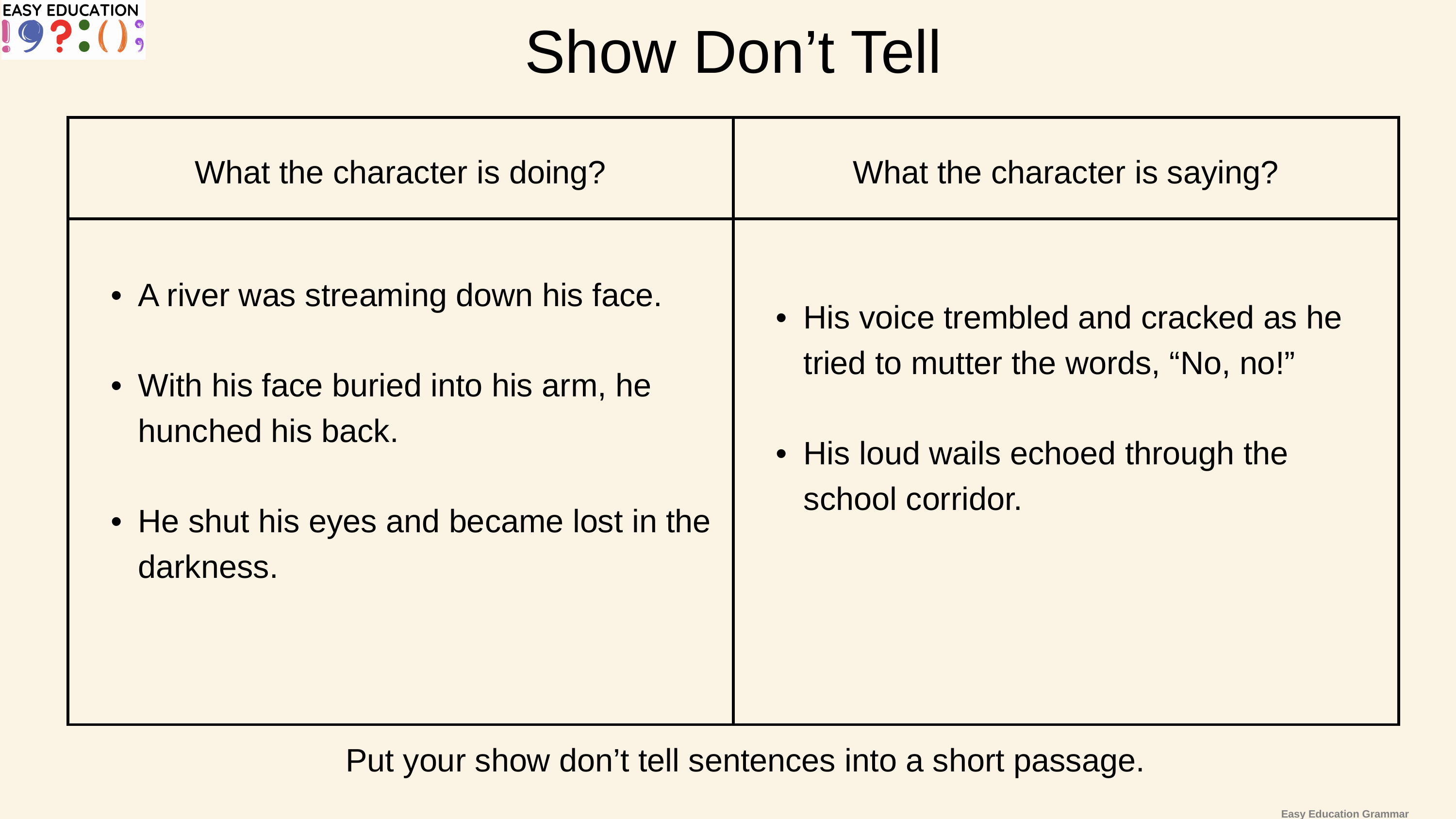

Show Don’t Tell
| What the character is doing? | What the character is saying? |
| --- | --- |
| A river was streaming down his face. With his face buried into his arm, he hunched his back. He shut his eyes and became lost in the darkness. | His voice trembled and cracked as he tried to mutter the words, “No, no!” His loud wails echoed through the school corridor. |
Put your show don’t tell sentences into a short passage.